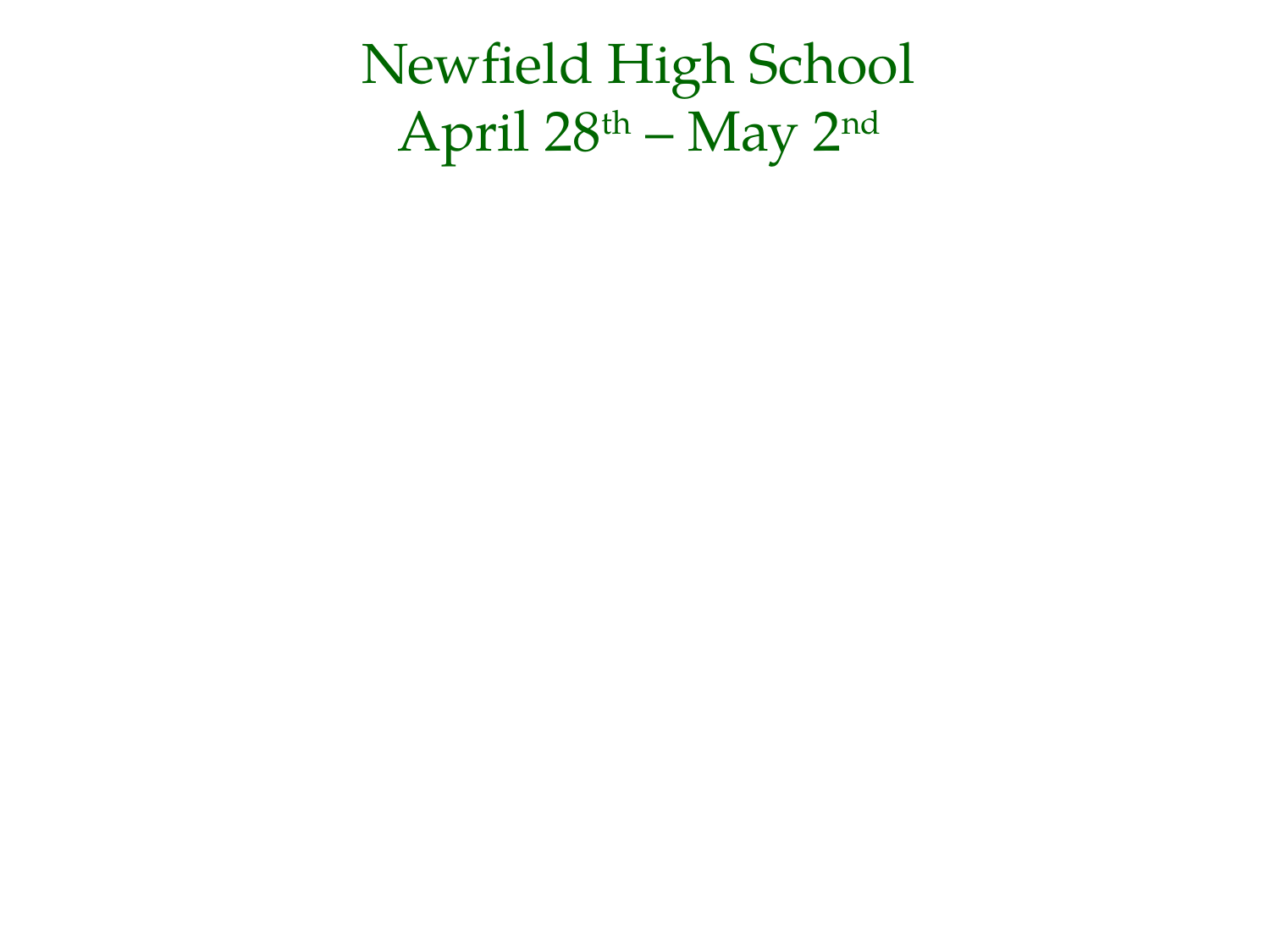

Newfield High School
April 28th – May 2nd